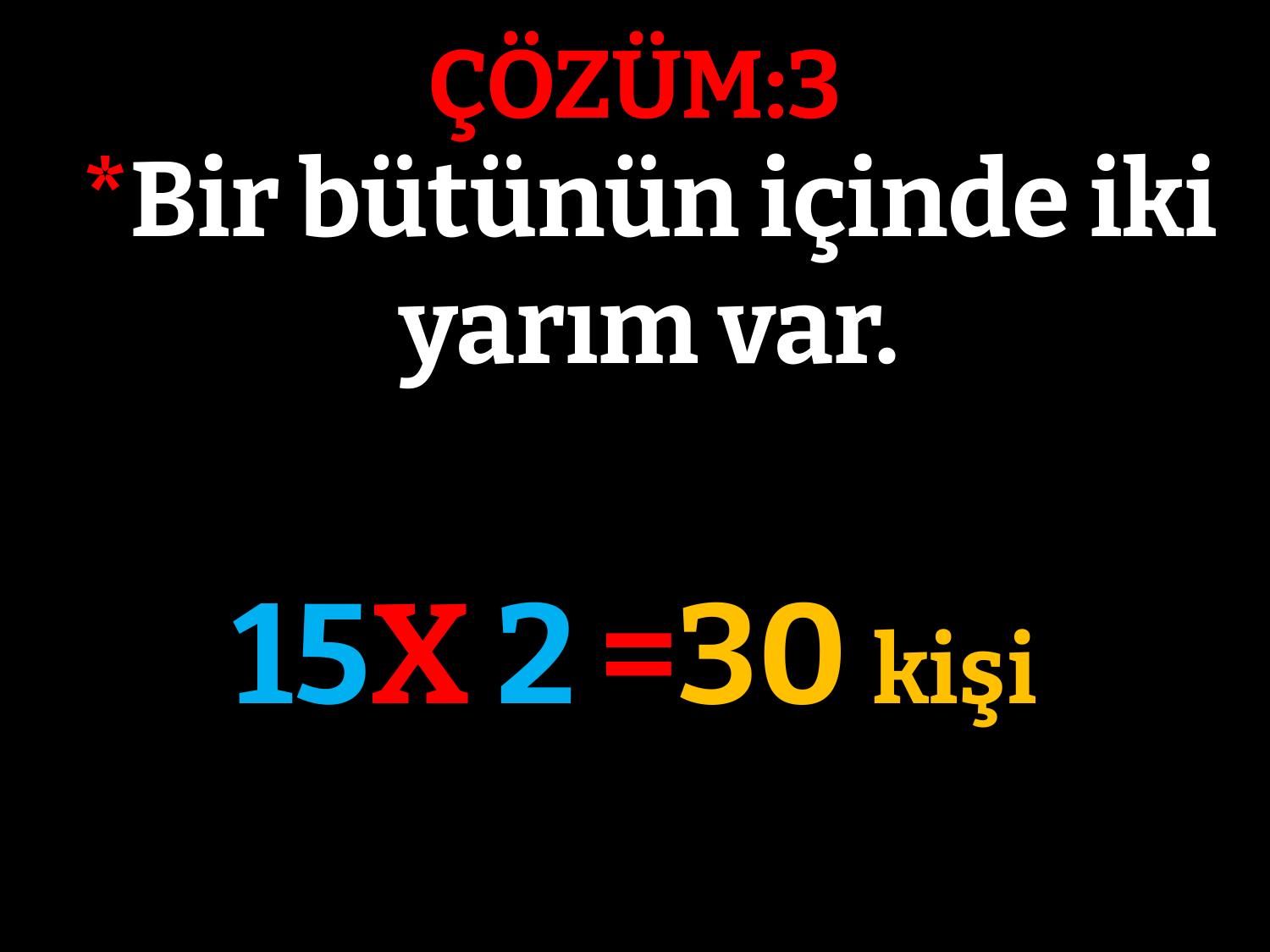

ÇÖZÜM:3
*Bir bütünün içinde iki yarım var.
15X 2 =30 kişi